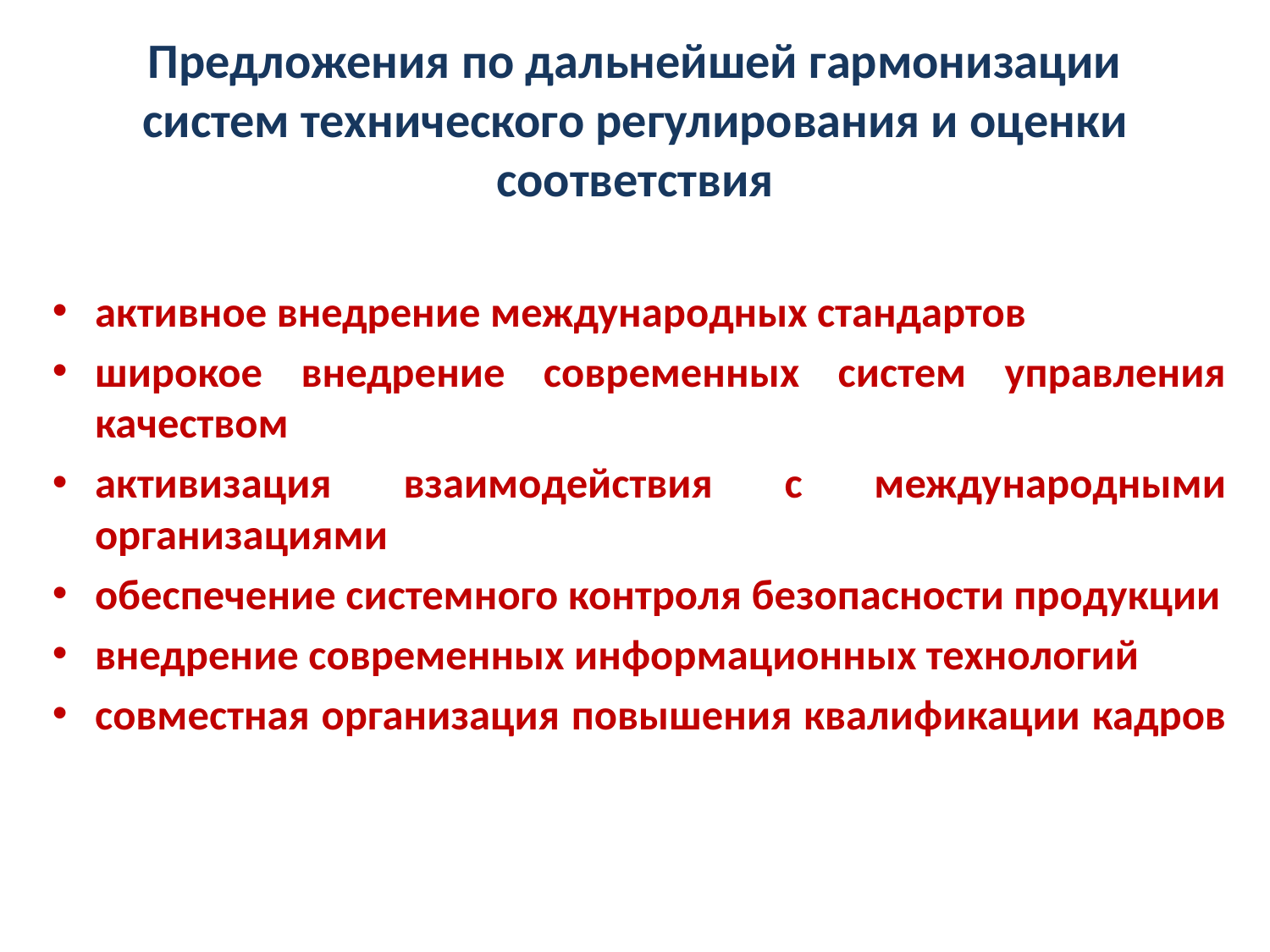

# Предложения по дальнейшей гармонизации систем технического регулирования и оценки соответствия
активное внедрение международных стандартов
широкое внедрение современных систем управления качеством
активизация взаимодействия с международными организациями
обеспечение системного контроля безопасности продукции
внедрение современных информационных технологий
совместная организация повышения квалификации кадров